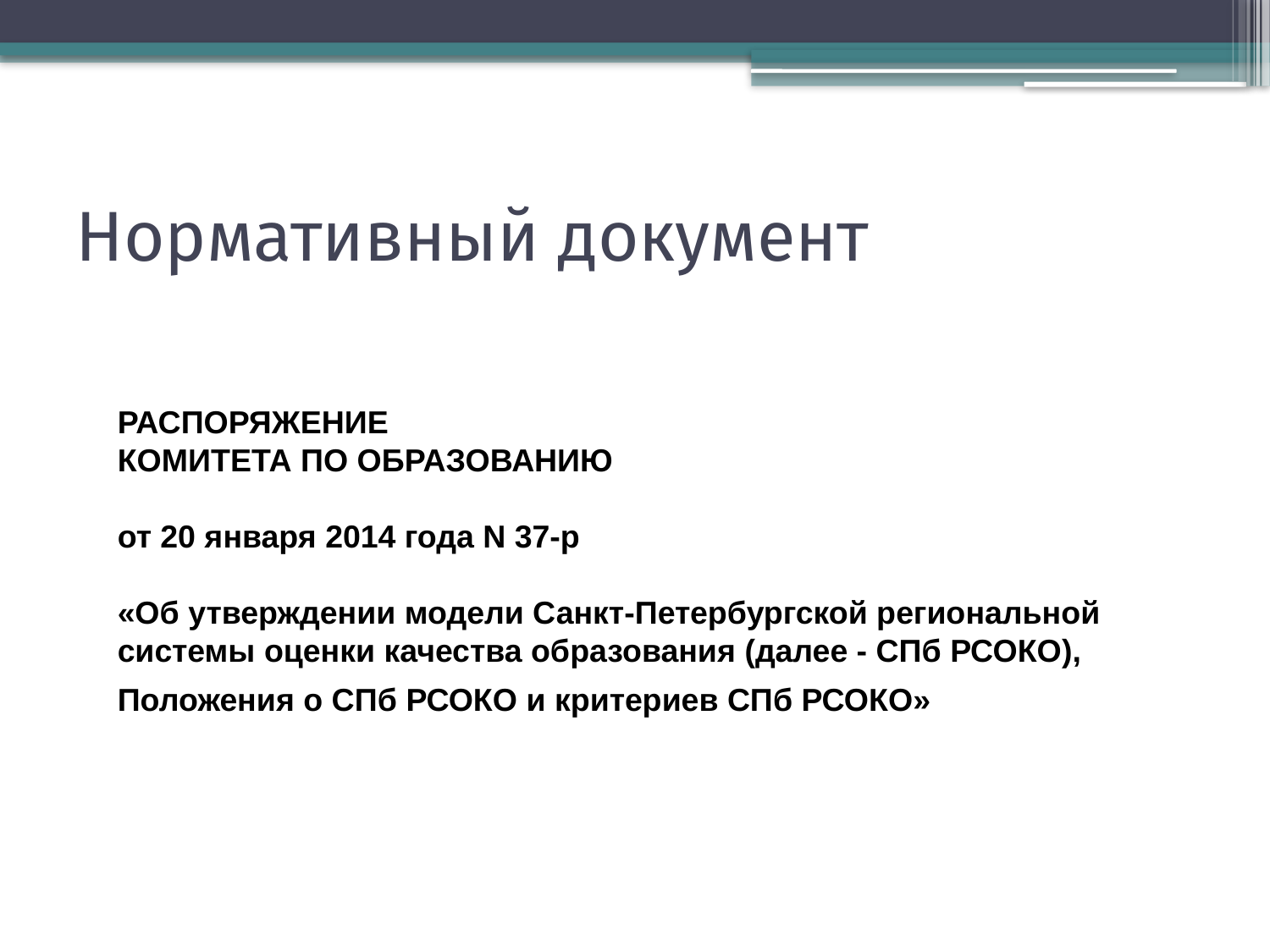

# Нормативный документ
РАСПОРЯЖЕНИЕ
КОМИТЕТА ПО ОБРАЗОВАНИЮ
от 20 января 2014 года N 37-р
«Об утверждении модели Санкт-Петербургской региональной системы оценки качества образования (далее - СПб РСОКО), Положения о СПб РСОКО и критериев СПб РСОКО»